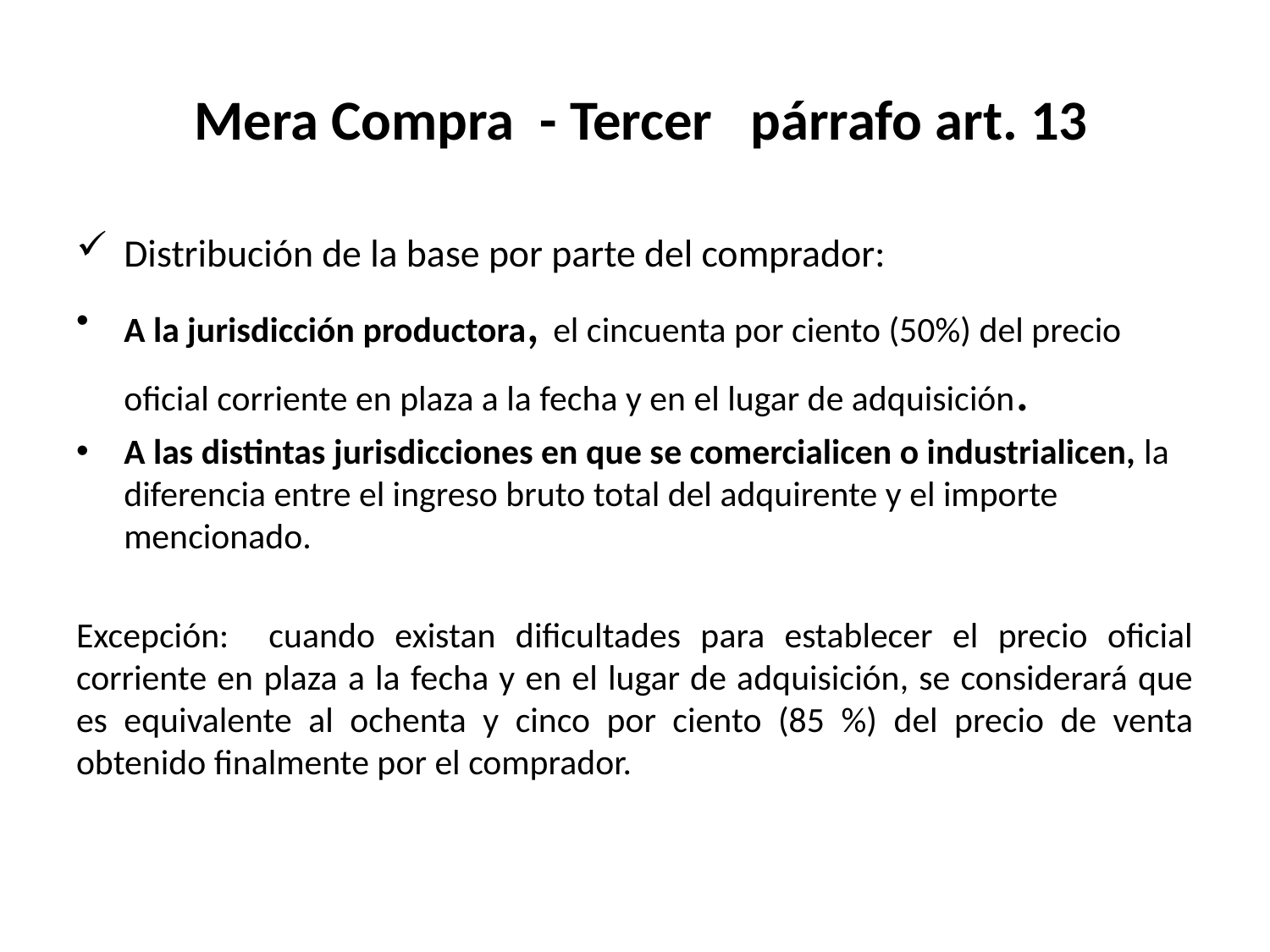

# Mera Compra  - Tercer   párrafo art. 13
Distribución de la base por parte del comprador:
A la jurisdicción productora, el cincuenta por ciento (50%) del precio oficial corriente en plaza a la fecha y en el lugar de adquisición.
A las distintas jurisdicciones en que se comercialicen o industrialicen, la diferencia entre el ingreso bruto total del adquirente y el importe mencionado.

Excepción:  cuando existan dificultades para establecer el precio oficial corriente en plaza a la fecha y en el lugar de adquisición, se considerará que es equivalente al ochenta y cinco por ciento (85 %) del precio de venta obtenido finalmente por el comprador.